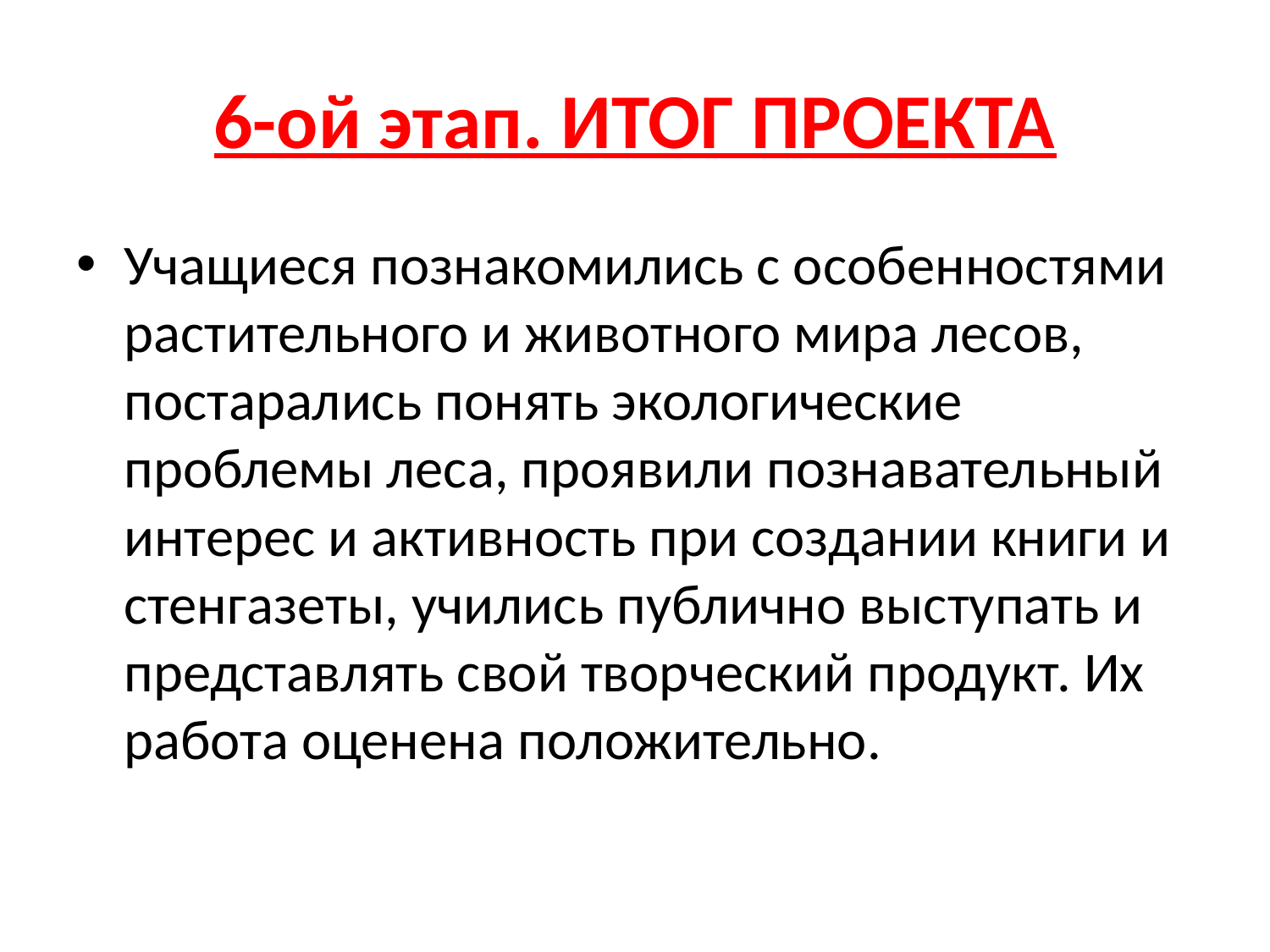

# 6-ой этап. ИТОГ ПРОЕКТА
Учащиеся познакомились с особенностями растительного и животного мира лесов, постарались понять экологические проблемы леса, проявили познавательный интерес и активность при создании книги и стенгазеты, учились публично выступать и представлять свой творческий продукт. Их работа оценена положительно.